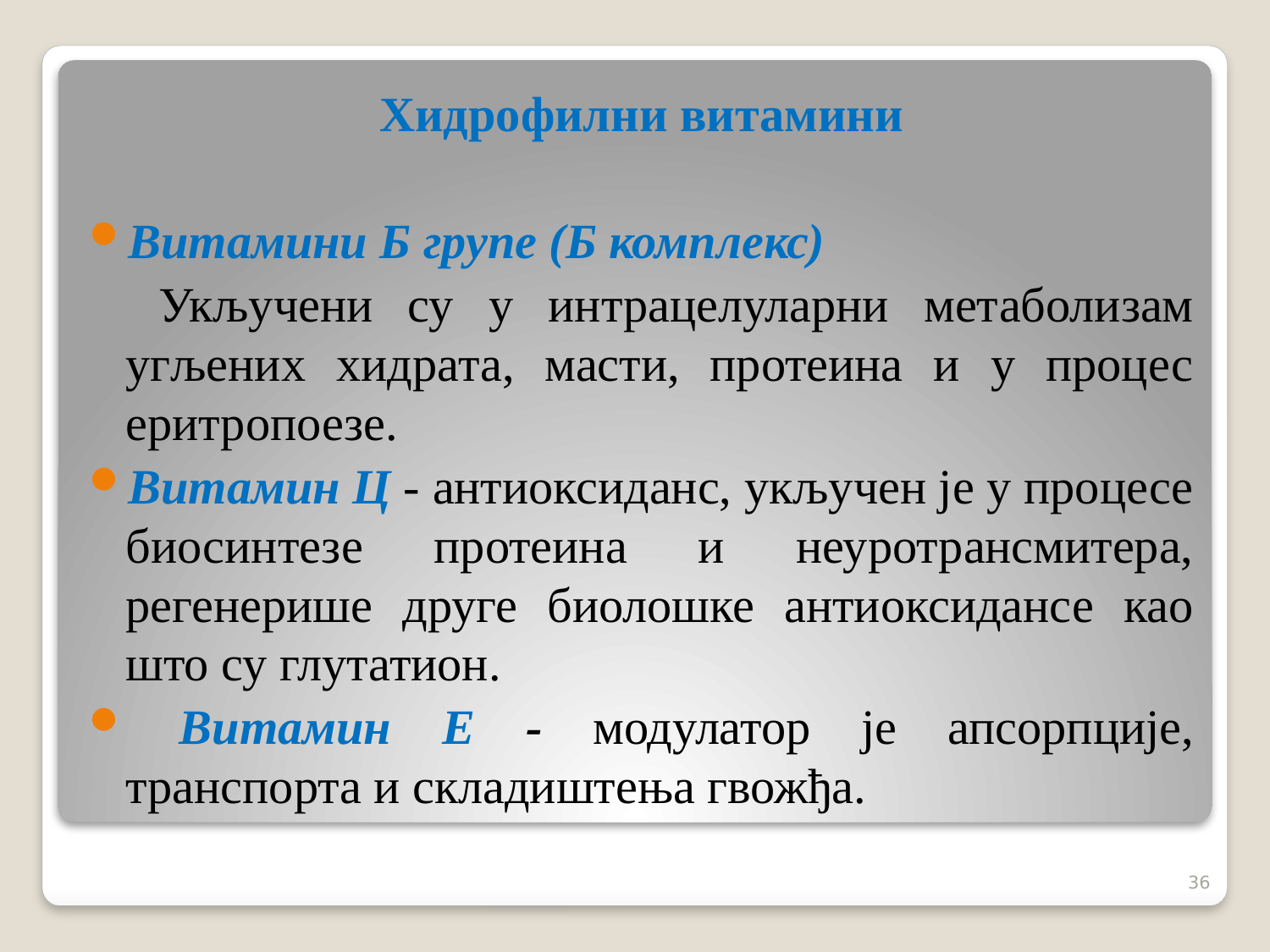

Хидрофилни витамини

Витамини Б групе (Б комплекс)
  Укључени су у интрацелуларни метаболизам угљених хидрата, масти, протеина и у процес еритропоезе.
Витамин Ц - антиоксиданс, укључен је у процесе биосинтезе протеина и неуротрансмитера, регенерише друге биолошке антиоксидансе као што су глутатион.
 Витамин Е - модулатор је апсорпције, транспорта и складиштења гвожђа.
36